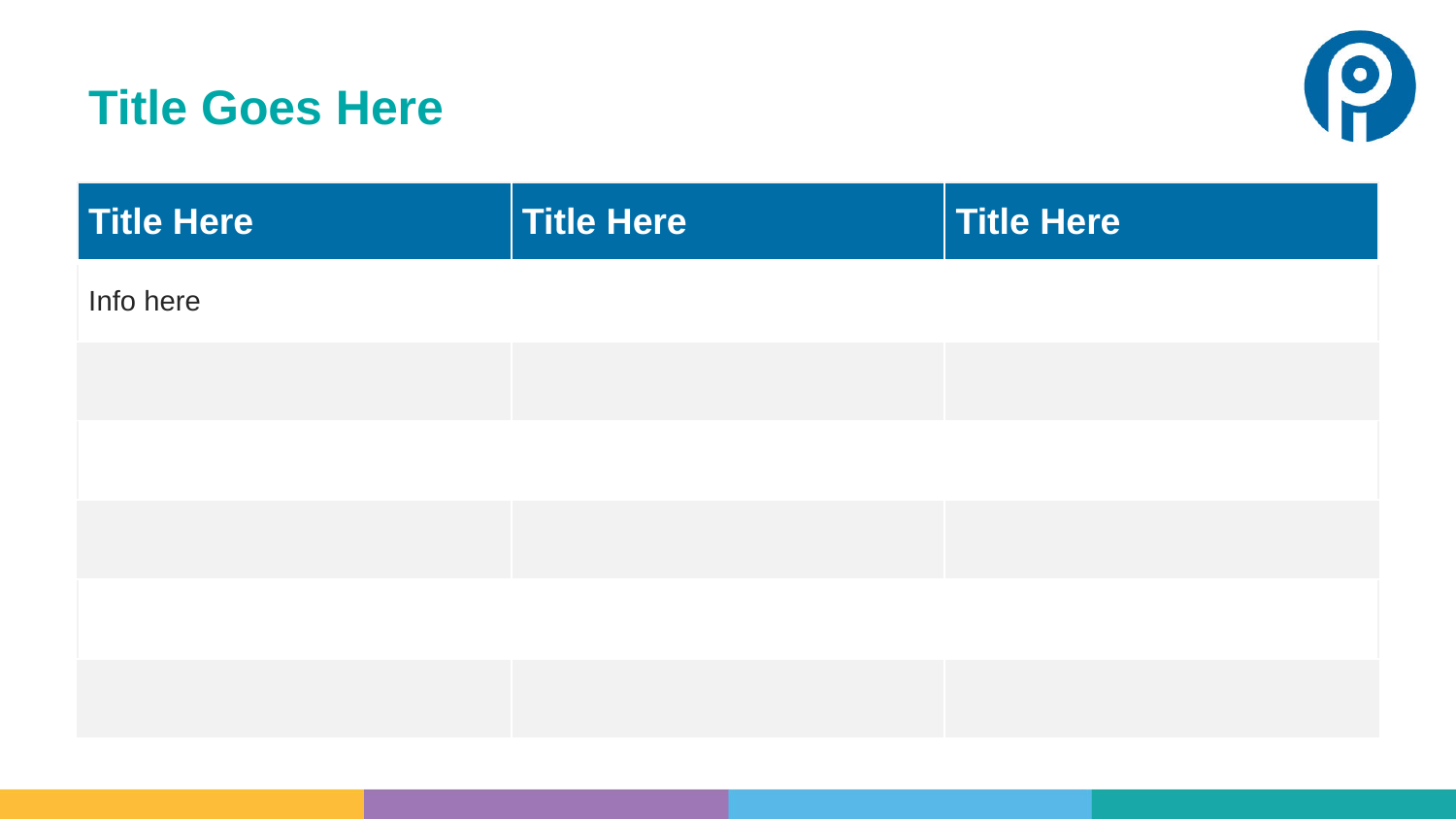

Title Goes Here
| Title Here | Title Here | Title Here |
| --- | --- | --- |
| Info here |  |  |
|  |  |  |
|  |  |  |
|  |  |  |
|  |  |  |
|  |  |  |